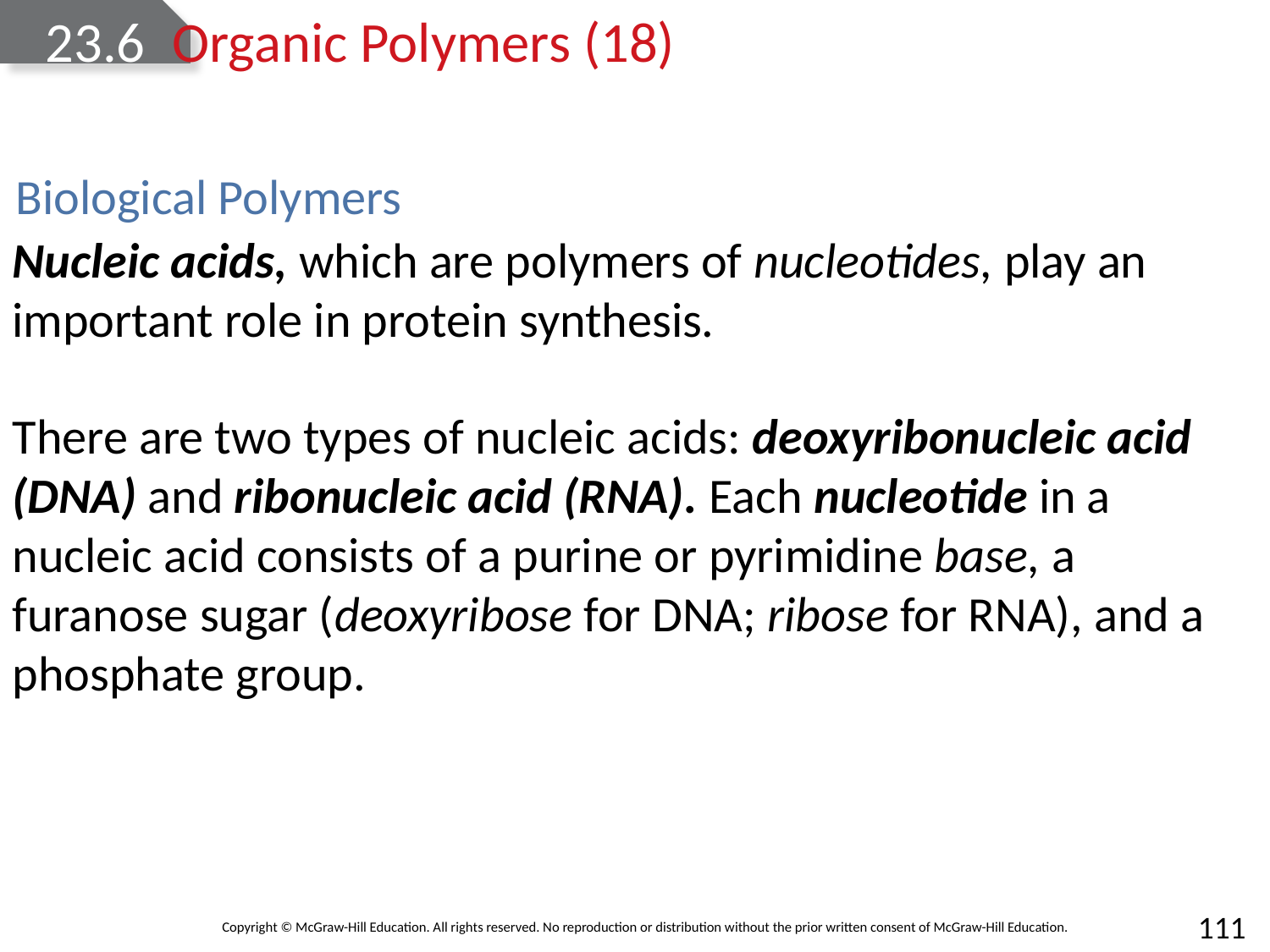

# 23.6	Organic Polymers (18)
Biological Polymers
Nucleic acids, which are polymers of nucleotides, play an important role in protein synthesis.
There are two types of nucleic acids: deoxyribonucleic acid (DNA) and ribonucleic acid (RNA). Each nucleotide in a nucleic acid consists of a purine or pyrimidine base, a furanose sugar (deoxyribose for DNA; ribose for RNA), and a phosphate group.